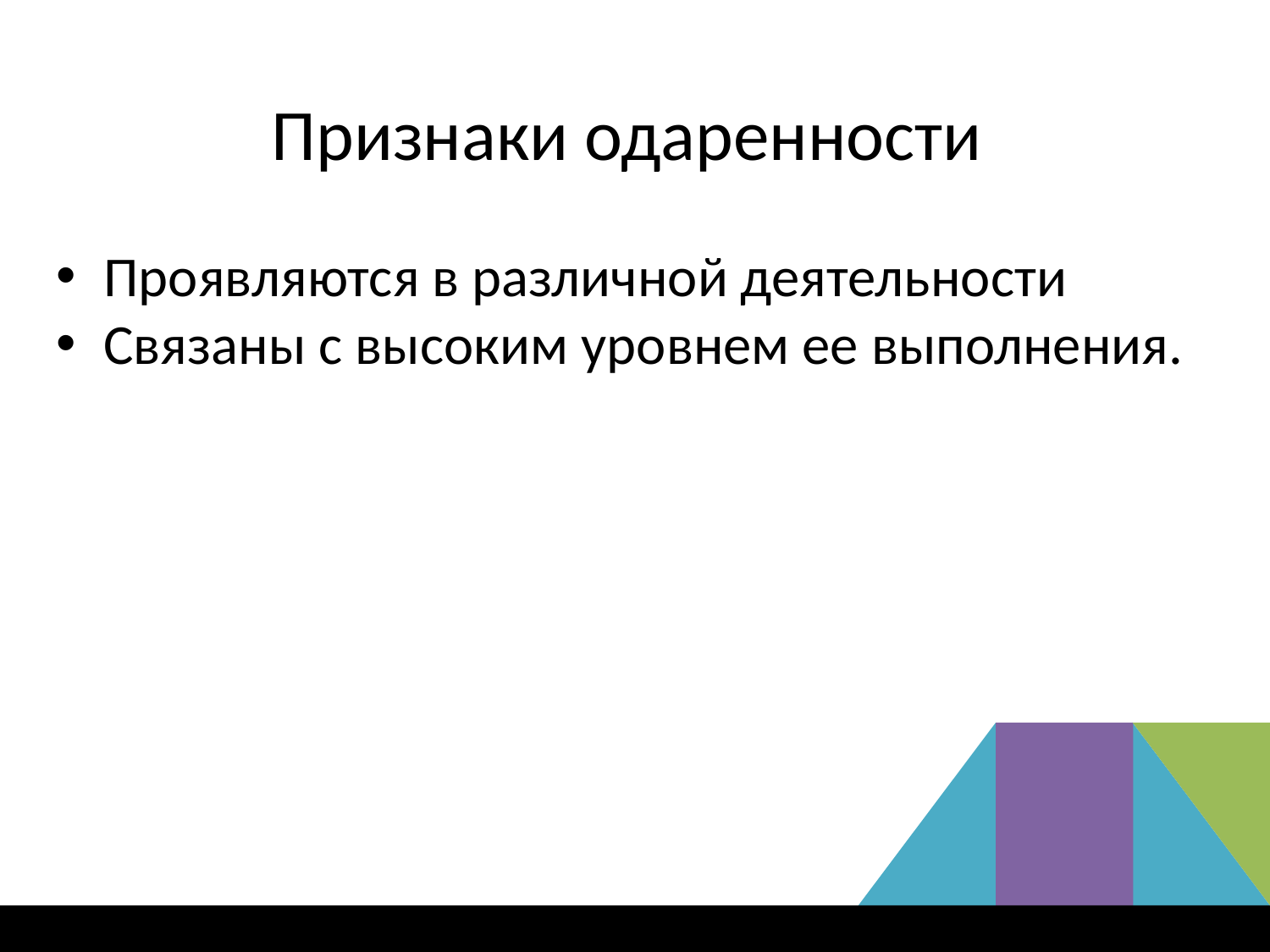

# Признаки одаренности
Проявляются в различной деятельности
Связаны с высоким уровнем ее выполнения.